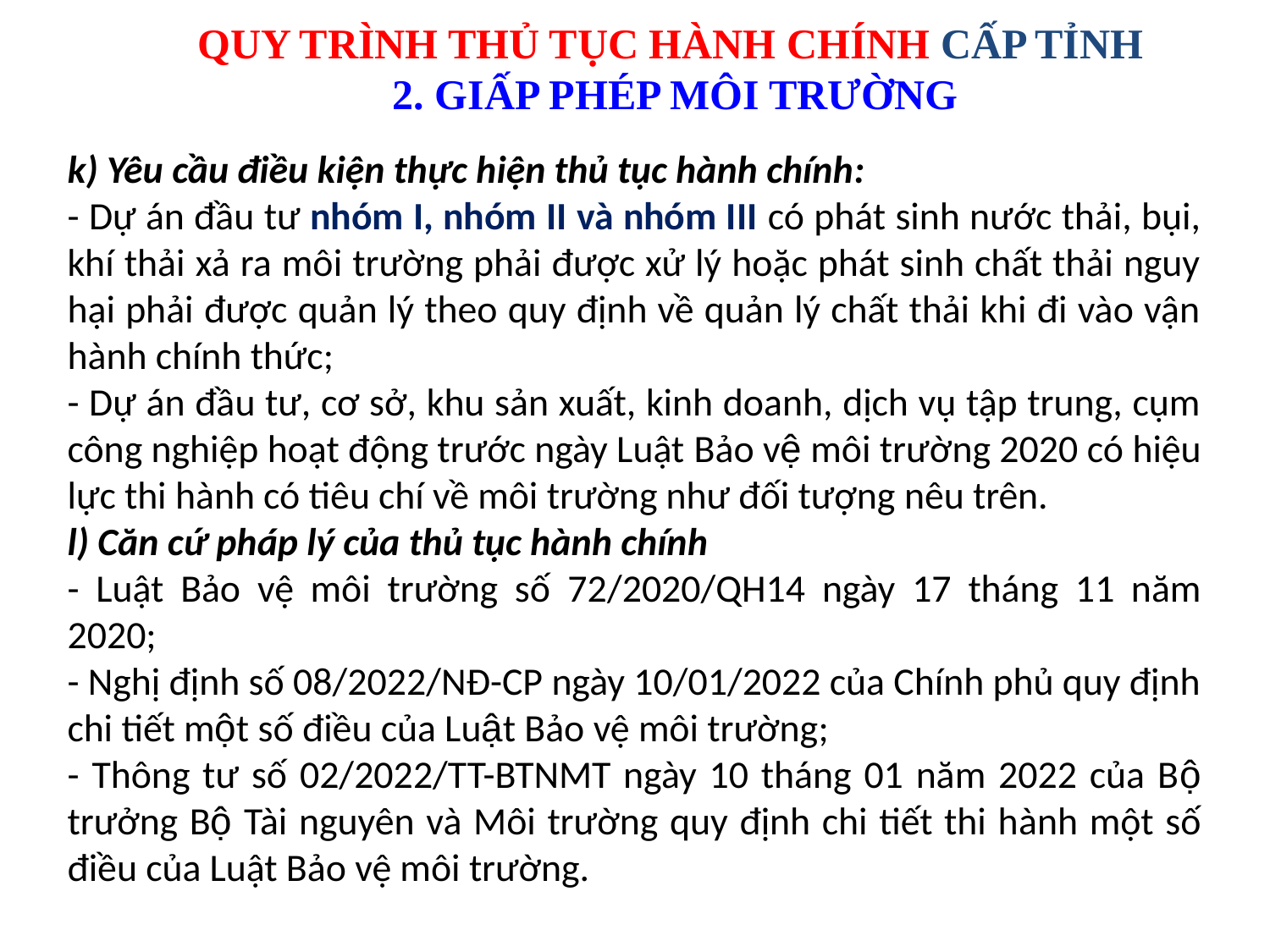

QUY TRÌNH THỦ TỤC HÀNH CHÍNH CẤP TỈNH
2. GIẤP PHÉP MÔI TRƯỜNG
k) Yêu cầu điều kiện thực hiện thủ tục hành chính:
- Dự án đầu tư nhóm I, nhóm II và nhóm III có phát sinh nước thải, bụi, khí thải xả ra môi trường phải được xử lý hoặc phát sinh chất thải nguy hại phải được quản lý theo quy định về quản lý chất thải khi đi vào vận hành chính thức;
- Dự án đầu tư, cơ sở, khu sản xuất, kinh doanh, dịch vụ tập trung, cụm công nghiệp hoạt động trước ngày Luật Bảo vệ môi trường 2020 có hiệu lực thi hành có tiêu chí về môi trường như đối tượng nêu trên.
l) Căn cứ pháp lý của thủ tục hành chính
- Luật Bảo vệ môi trường số 72/2020/QH14 ngày 17 tháng 11 năm 2020;
- Nghị định số 08/2022/NĐ-CP ngày 10/01/2022 của Chính phủ quy định chi tiết một số điều của Luật Bảo vệ môi trường;
- Thông tư số 02/2022/TT-BTNMT ngày 10 tháng 01 năm 2022 của Bộ trưởng Bộ Tài nguyên và Môi trường quy định chi tiết thi hành một số điều của Luật Bảo vệ môi trường.